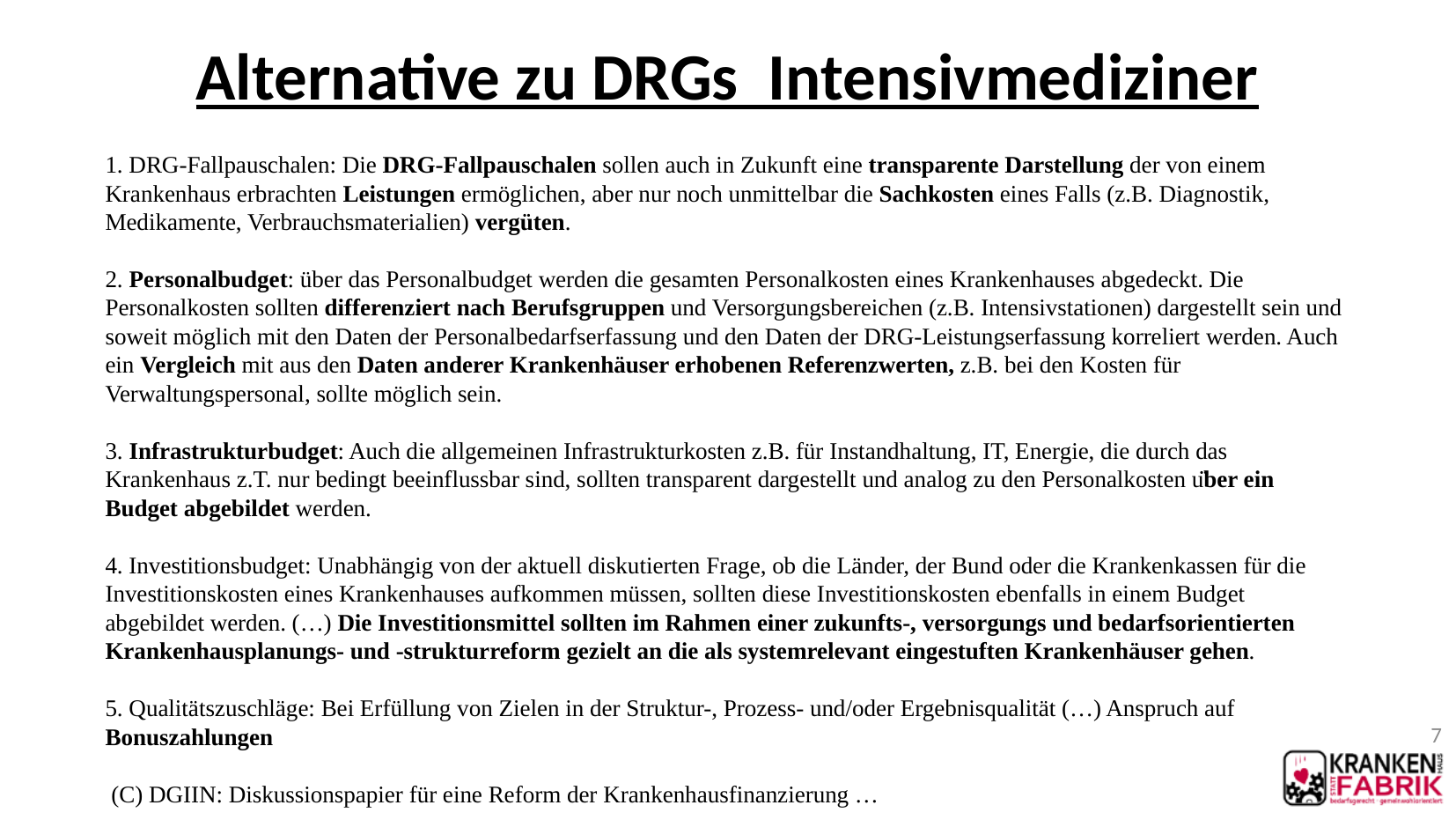

Alternative zu DRGs  Intensivmediziner
1. DRG-Fallpauschalen: Die DRG-Fallpauschalen sollen auch in Zukunft eine transparente Darstellung der von einem Krankenhaus erbrachten Leistungen ermöglichen, aber nur noch unmittelbar die Sachkosten eines Falls (z.B. Diagnostik, Medikamente, Verbrauchsmaterialien) vergüten.

2. Personalbudget: über das Personalbudget werden die gesamten Personalkosten eines Krankenhauses abgedeckt. Die Personalkosten sollten differenziert nach Berufsgruppen und Versorgungsbereichen (z.B. Intensivstationen) dargestellt sein und soweit möglich mit den Daten der Personalbedarfserfassung und den Daten der DRG-Leistungserfassung korreliert werden. Auch ein Vergleich mit aus den Daten anderer Krankenhäuser erhobenen Referenzwerten, z.B. bei den Kosten für Verwaltungspersonal, sollte möglich sein.

3. Infrastrukturbudget: Auch die allgemeinen Infrastrukturkosten z.B. für Instandhaltung, IT, Energie, die durch das Krankenhaus z.T. nur bedingt beeinflussbar sind, sollten transparent dargestellt und analog zu den Personalkosten über ein Budget abgebildet werden.

4. Investitionsbudget: Unabhängig von der aktuell diskutierten Frage, ob die Länder, der Bund oder die Krankenkassen für die Investitionskosten eines Krankenhauses aufkommen müssen, sollten diese Investitionskosten ebenfalls in einem Budget abgebildet werden. (…) Die Investitionsmittel sollten im Rahmen einer zukunfts-, versorgungs und bedarfsorientierten Krankenhausplanungs- und -strukturreform gezielt an die als systemrelevant eingestuften Krankenhäuser gehen.

5. Qualitätszuschläge: Bei Erfüllung von Zielen in der Struktur-, Prozess- und/oder Ergebnisqualität (…) Anspruch auf Bonuszahlungen

 (C) DGIIN: Diskussionspapier für eine Reform der Krankenhausfinanzierung …

7